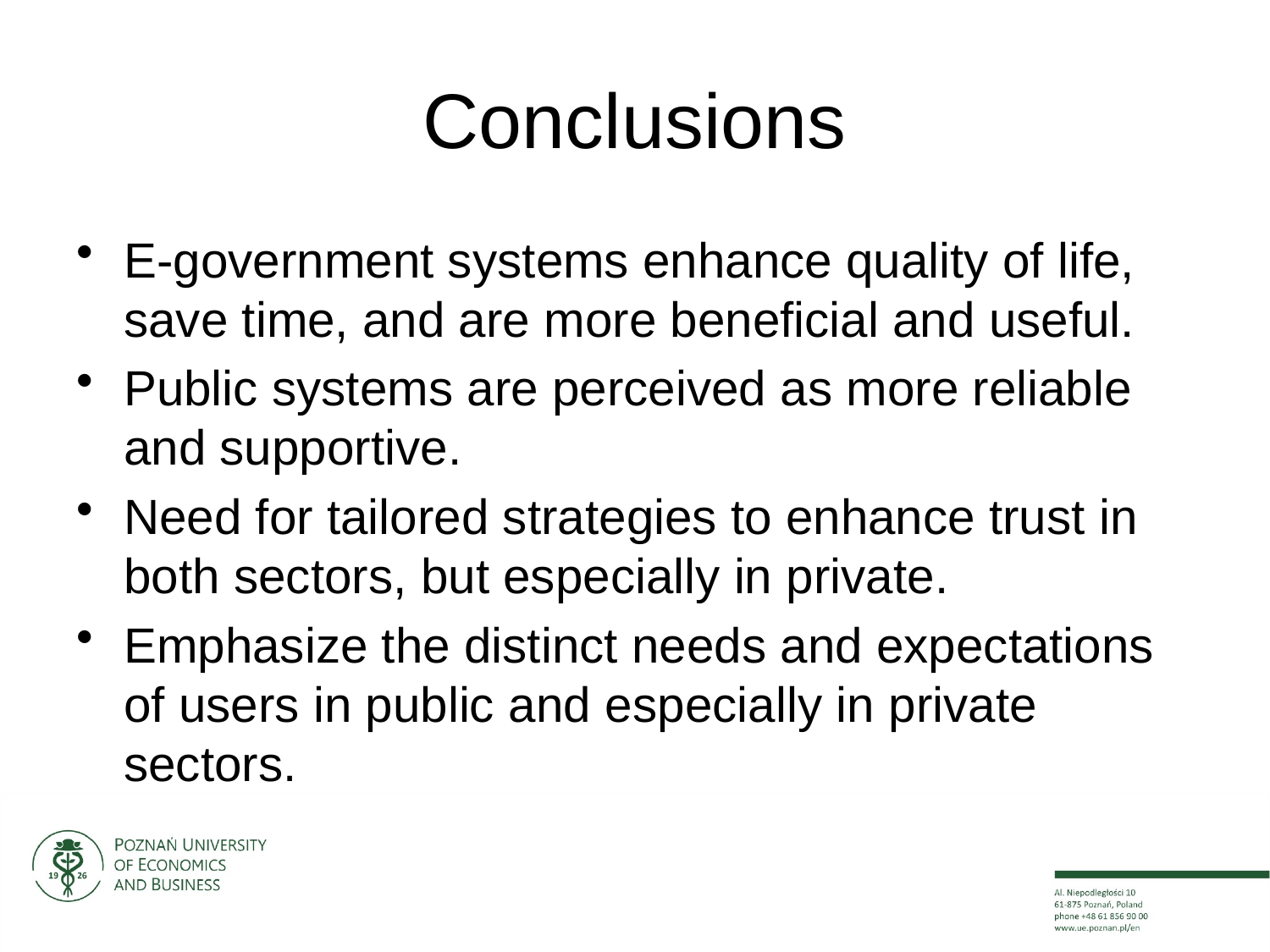

# Conclusions
E-government systems enhance quality of life, save time, and are more beneficial and useful.
Public systems are perceived as more reliable and supportive.
Need for tailored strategies to enhance trust in both sectors, but especially in private.
Emphasize the distinct needs and expectations of users in public and especially in private sectors.